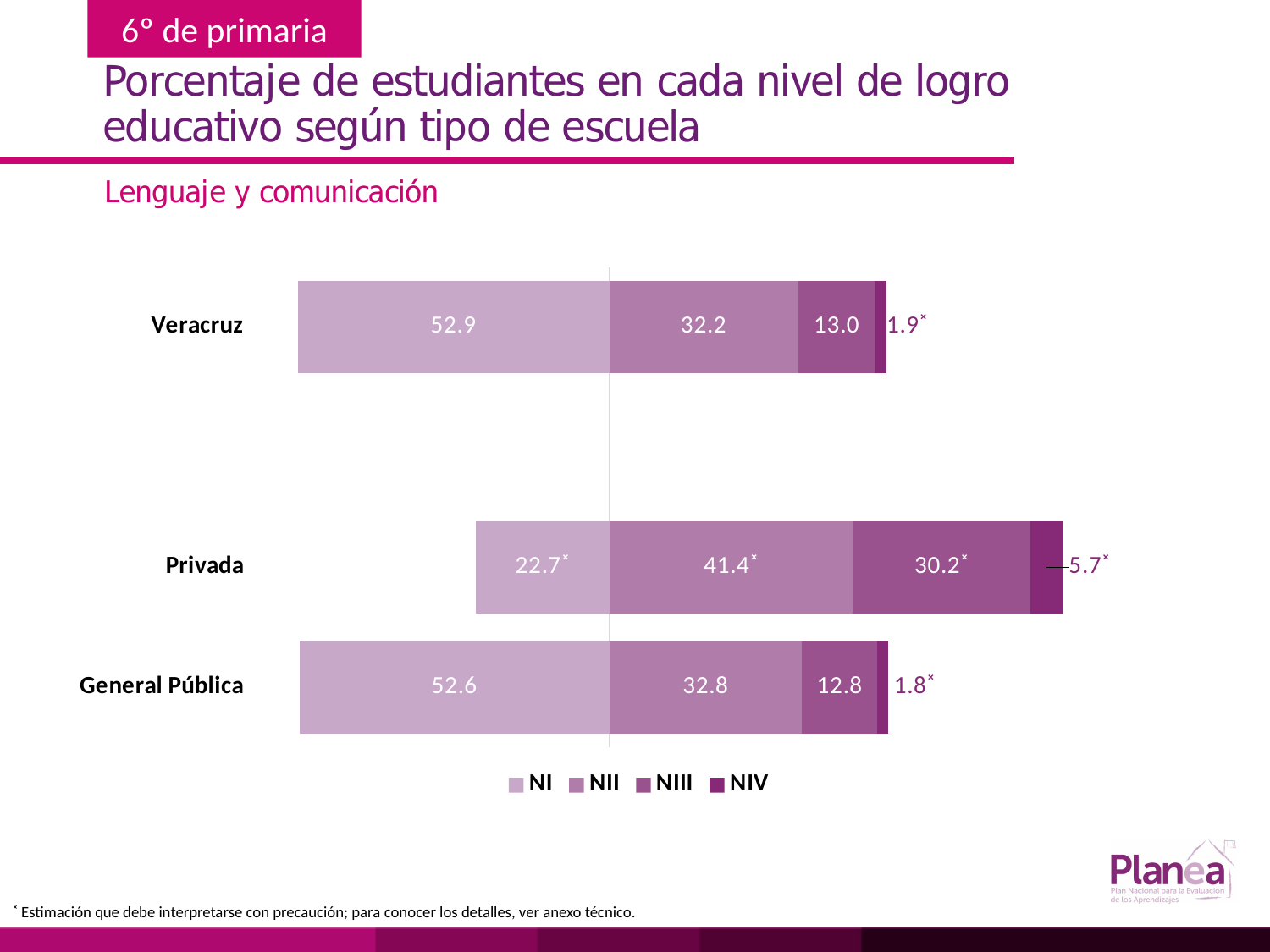

# Porcentaje de estudiantes en cada nivel de logro educativo según tipo de escuela

Lenguaje y comunicación

### Chart

| Category |  |  |  |  |
|---|---|---|---|---|
| General Pública | -52.6 | 32.8 | 12.8 | 1.8 |
| Privada | -22.7 | 41.4 | 30.2 | 5.7 |
|  | None | None | None | None |
| Veracruz | -52.9 | 32.2 | 13.0 | 1.9 |
˟ Estimación que debe interpretarse con precaución; para conocer los detalles, ver anexo técnico.